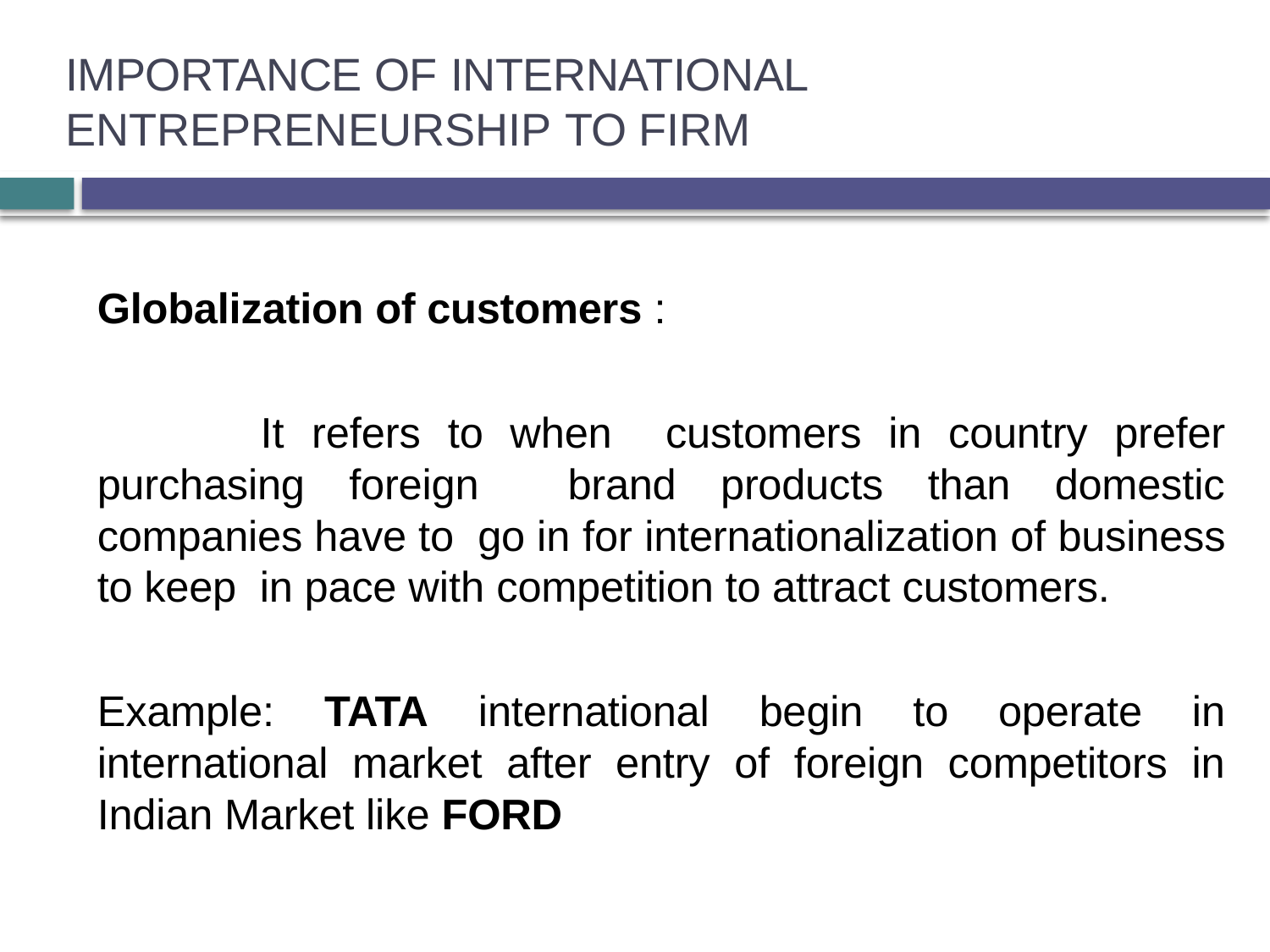

# IMPORTANCE OF INTERNATIONAL ENTREPRENEURSHIP TO FIRM
Globalization of customers :

      It refers to when  customers in country prefer purchasing foreign  brand products than domestic companies have to  go in for internationalization of business to keep  in pace with competition to attract customers.

Example: TATA international begin to operate in international market after entry of foreign competitors in Indian Market like FORD